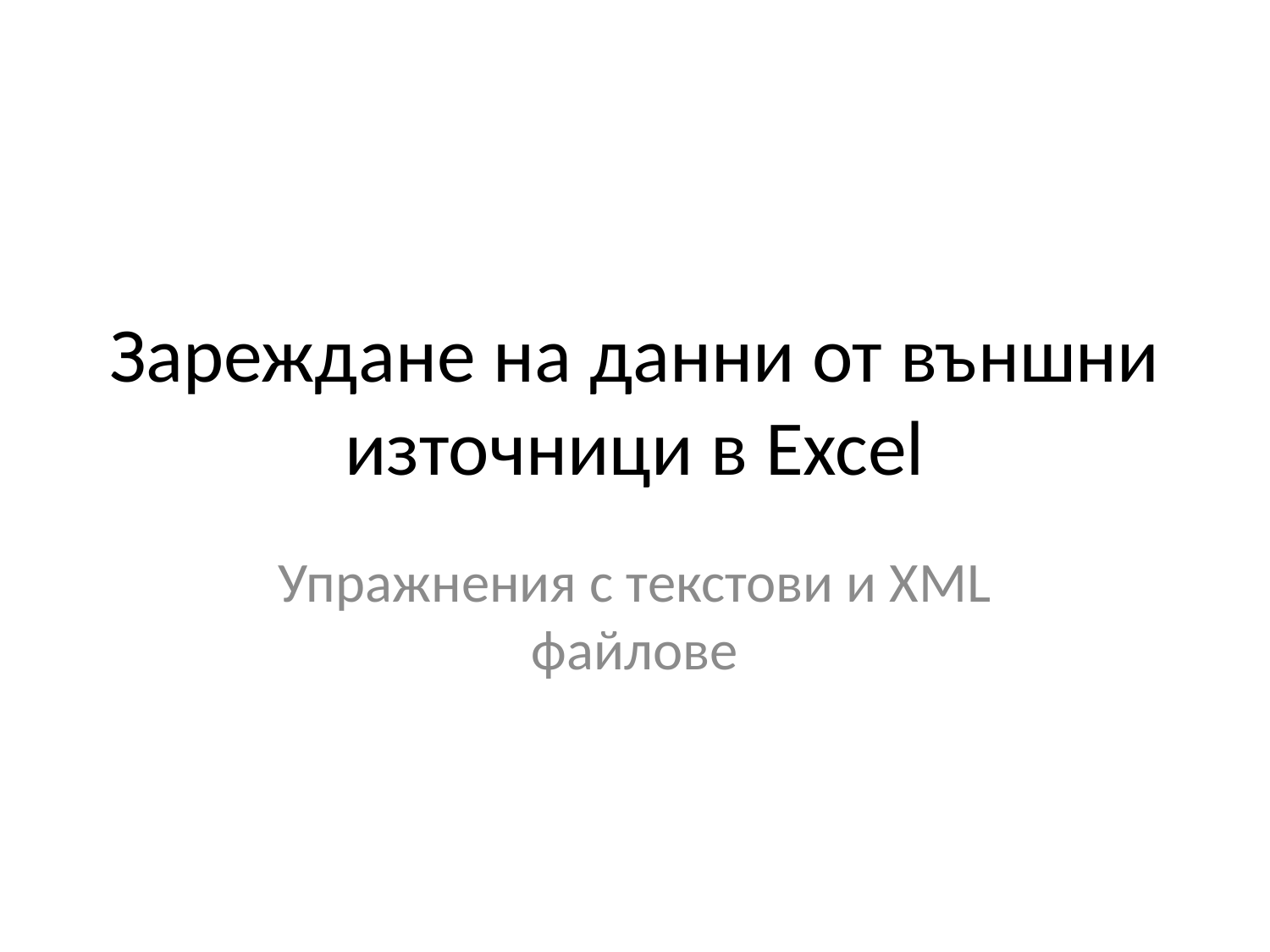

# Зареждане на данни от външни източници в Excel
Упражнения с текстови и XML файлове